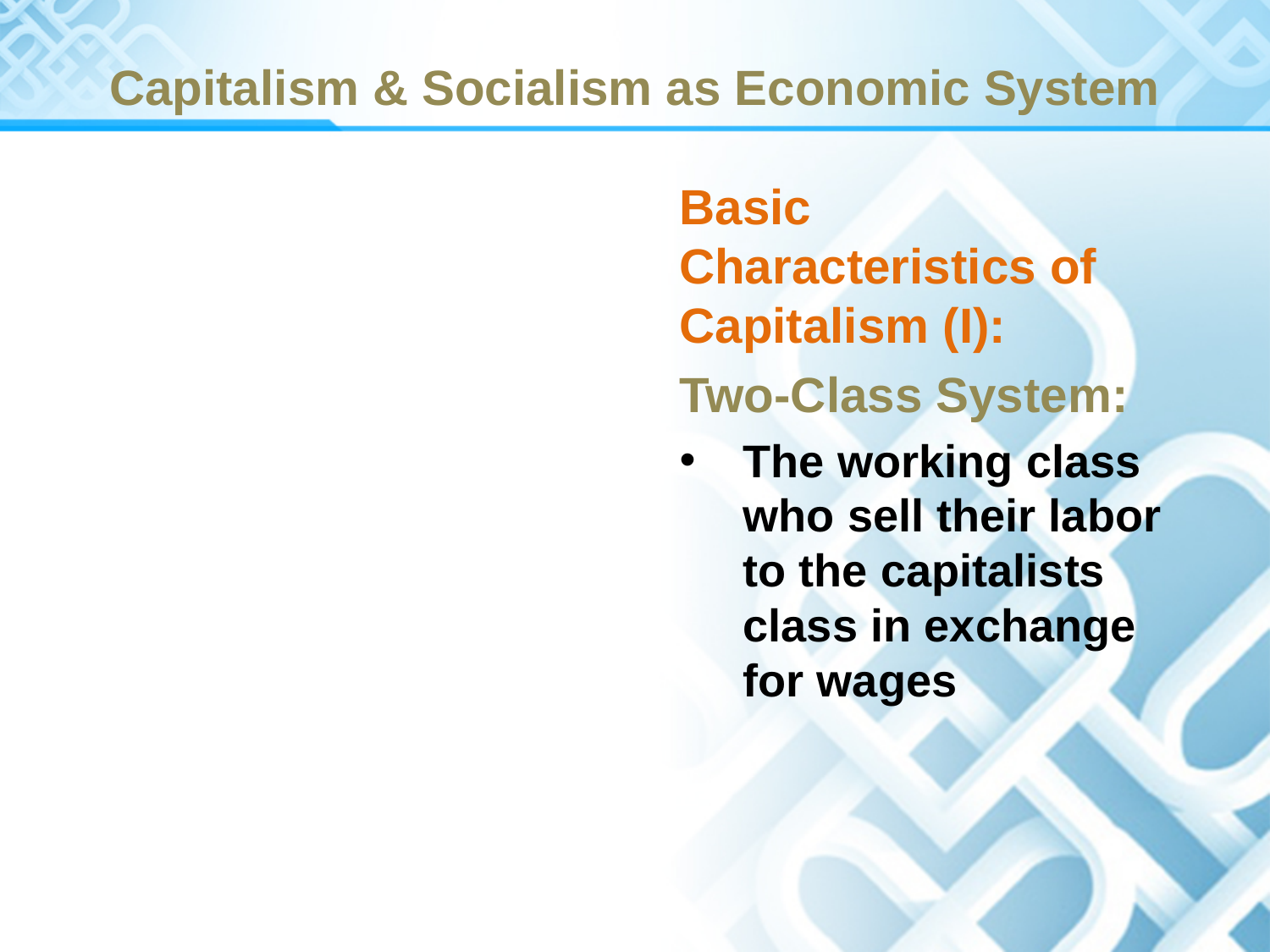

# Capitalism & Socialism as Economic System
Basic Characteristics of Capitalism (I):
Two-Class System:
The working class who sell their labor to the capitalists class in exchange for wages